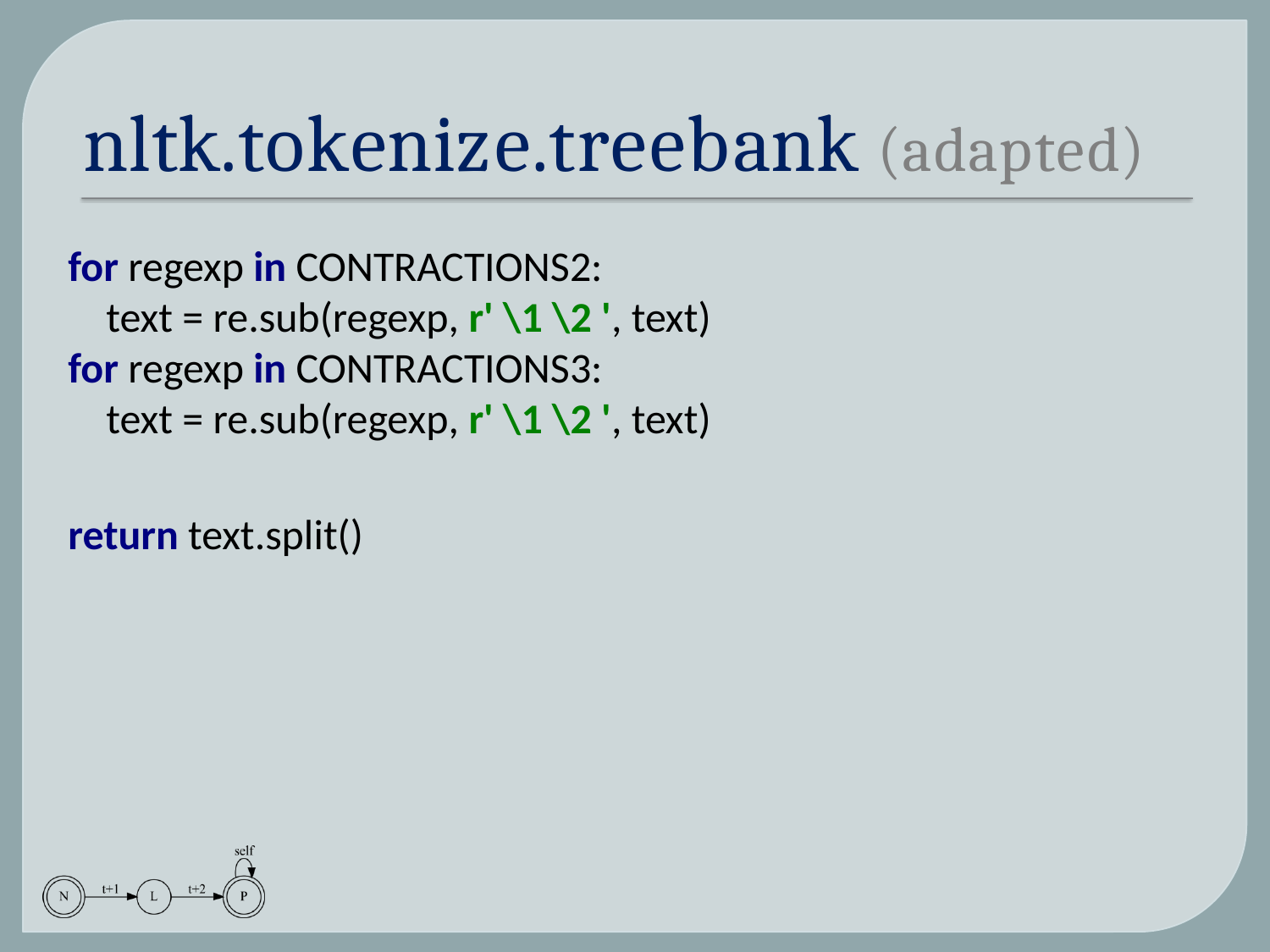

# nltk.tokenize.treebank (adapted)
for regexp in CONTRACTIONS2:
    text = re.sub(regexp, r' \1 \2 ', text)
for regexp in CONTRACTIONS3:
    text = re.sub(regexp, r' \1 \2 ', text)

return text.split()